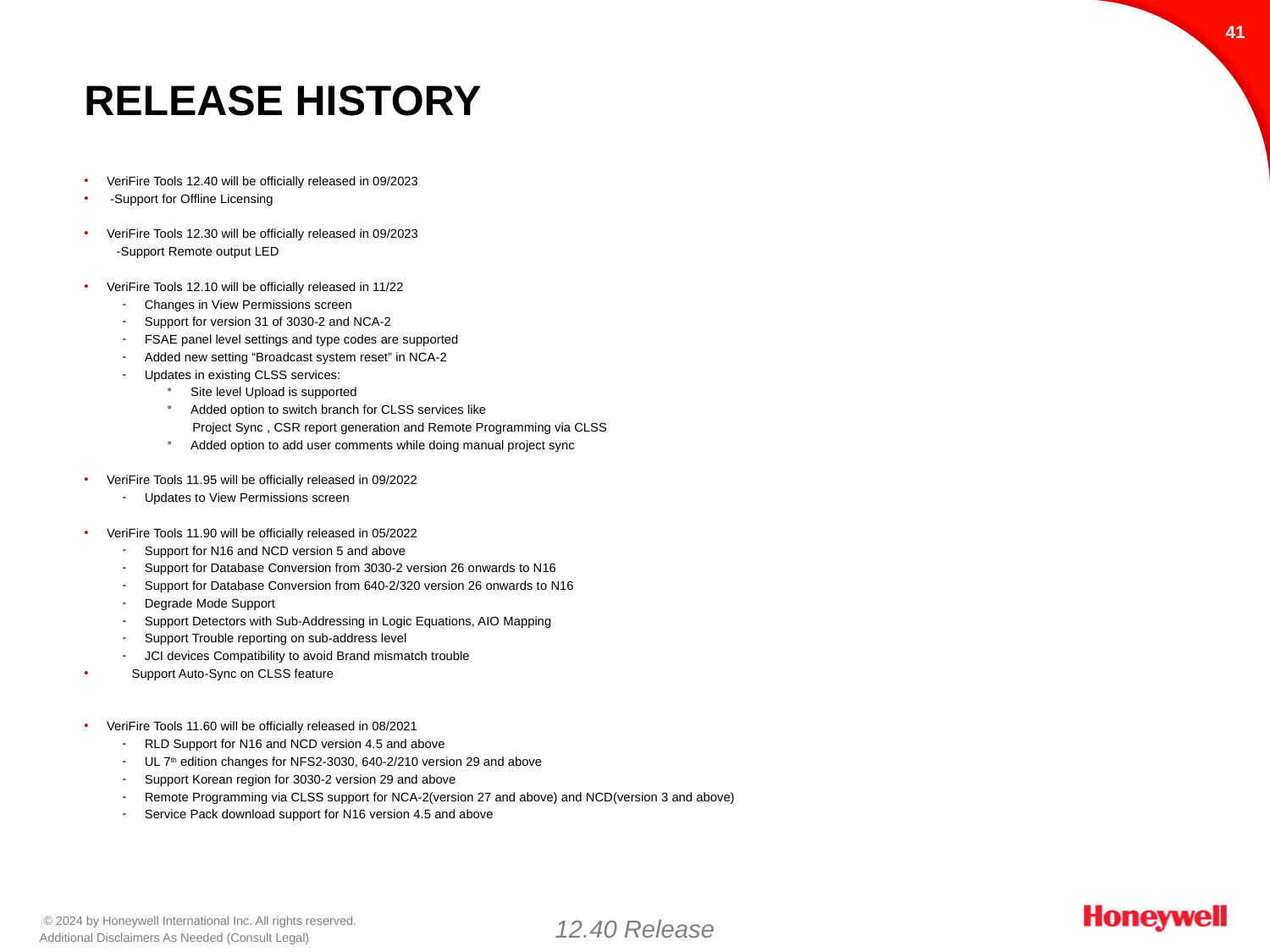

41
# Release History

VeriFire Tools 12.40 will be officially released in 09/2023
 -Support for Offline Licensing

VeriFire Tools 12.30 will be officially released in 09/2023
         -Support Remote output LED

VeriFire Tools 12.10 will be officially released in 11/22
Changes in View Permissions screen
Support for version 31 of 3030-2 and NCA-2
FSAE panel level settings and type codes are supported
Added new setting “Broadcast system reset” in NCA-2
Updates in existing CLSS services:
Site level Upload is supported
Added option to switch branch for CLSS services like
       Project Sync , CSR report generation and Remote Programming via CLSS
Added option to add user comments while doing manual project sync

VeriFire Tools 11.95 will be officially released in 09/2022
Updates to View Permissions screen

VeriFire Tools 11.90 will be officially released in 05/2022
Support for N16 and NCD version 5 and above
Support for Database Conversion from 3030-2 version 26 onwards to N16
Support for Database Conversion from 640-2/320 version 26 onwards to N16
Degrade Mode Support
Support Detectors with Sub-Addressing in Logic Equations, AIO Mapping
Support Trouble reporting on sub-address level
JCI devices Compatibility to avoid Brand mismatch trouble
       Support Auto-Sync on CLSS feature

VeriFire Tools 11.60 will be officially released in 08/2021
RLD Support for N16 and NCD version 4.5 and above
UL 7th edition changes for NFS2-3030, 640-2/210 version 29 and above
Support Korean region for 3030-2 version 29 and above
Remote Programming via CLSS support for NCA-2(version 27 and above) and NCD(version 3 and above)
Service Pack download support for N16 version 4.5 and above

12.40 Release